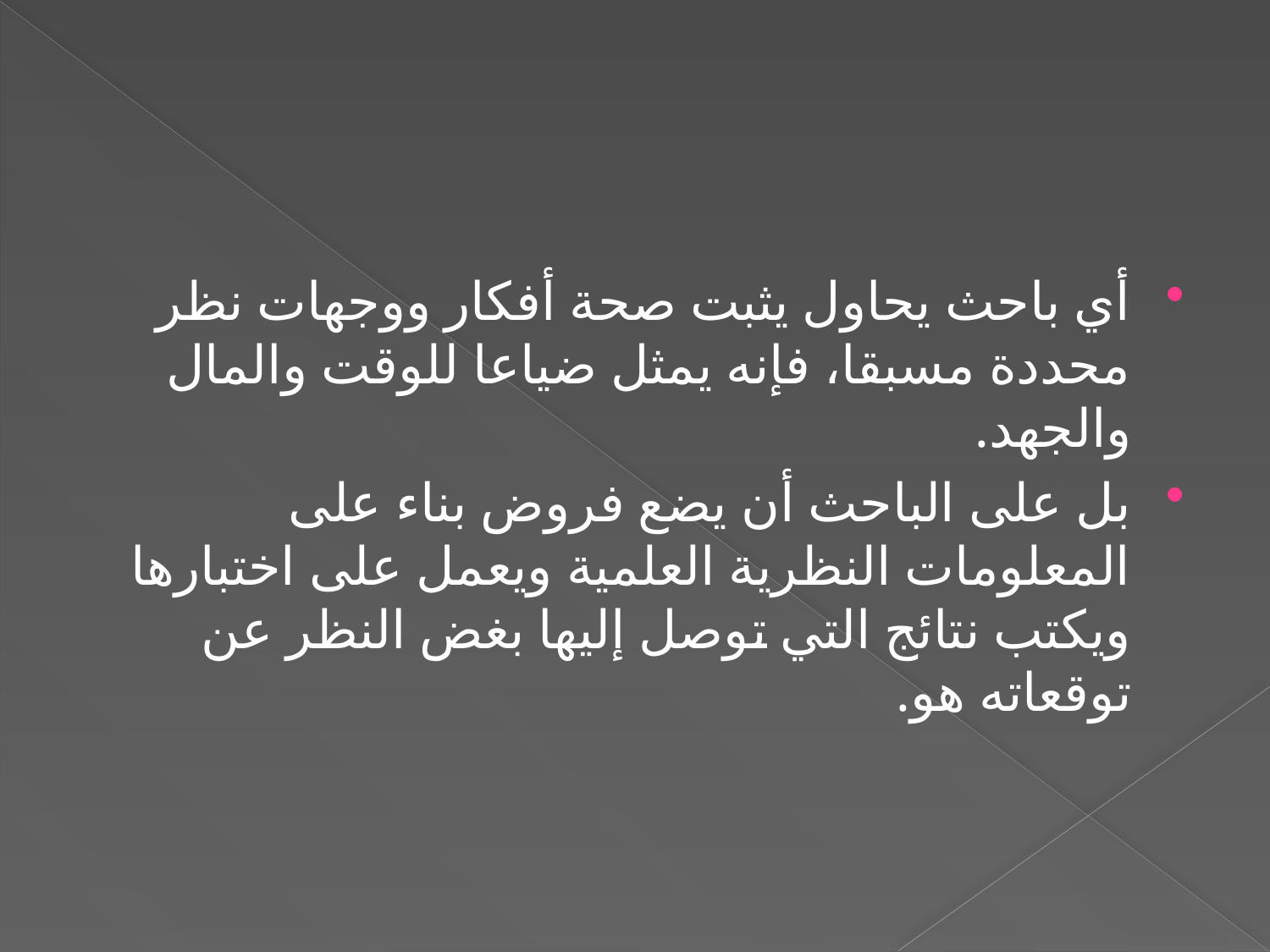

#
أي باحث يحاول يثبت صحة أفكار ووجهات نظر محددة مسبقا، فإنه يمثل ضياعا للوقت والمال والجهد.
بل على الباحث أن يضع فروض بناء على المعلومات النظرية العلمية ويعمل على اختبارها ويكتب نتائج التي توصل إليها بغض النظر عن توقعاته هو.